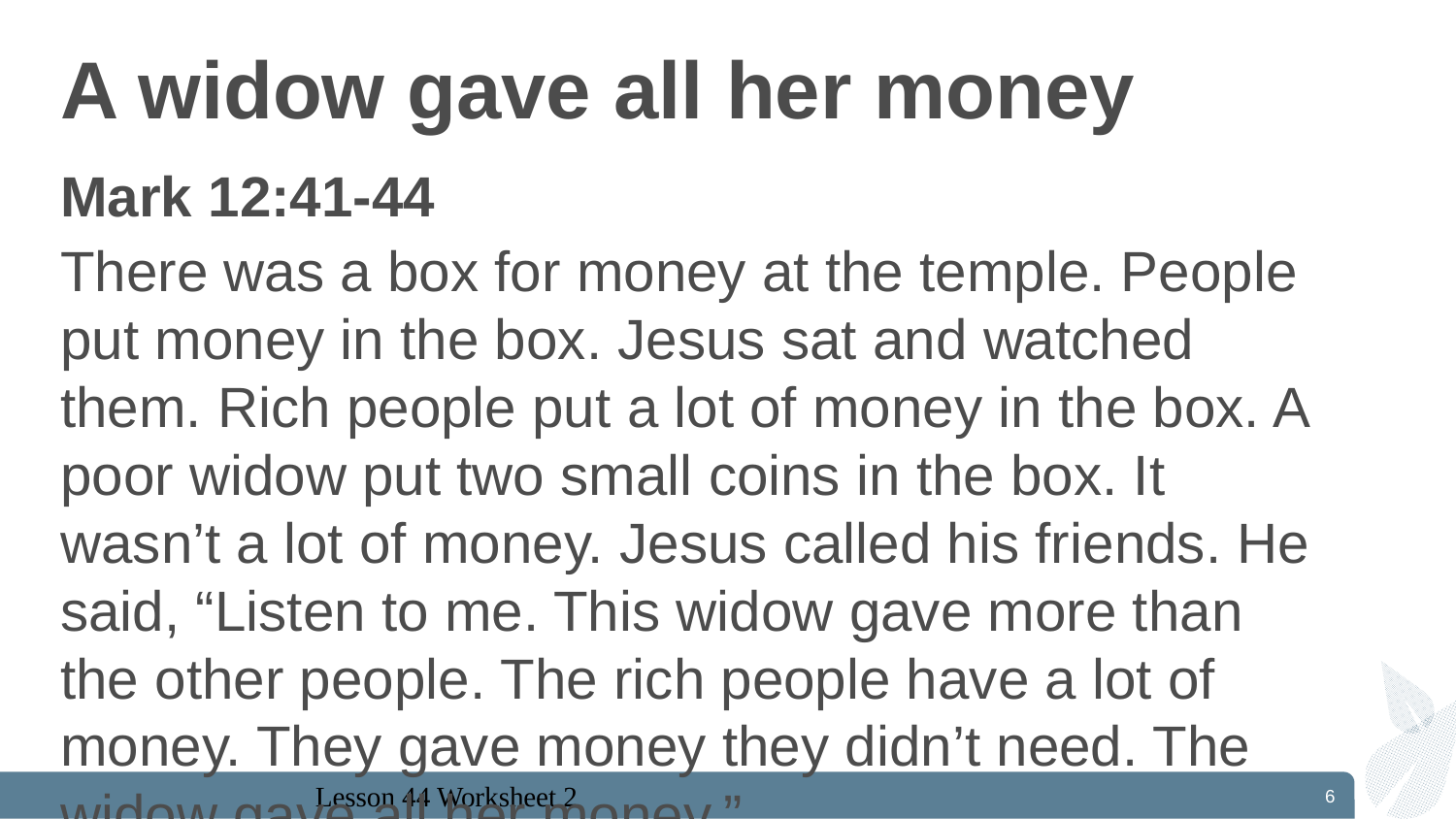

# A widow gave all her money
Mark 12:41-44
There was a box for money at the temple. People put money in the box. Jesus sat and watched them. Rich people put a lot of money in the box. A poor widow put two small coins in the box. It wasn’t a lot of money. Jesus called his friends. He said, “Listen to me. This widow gave more than the other people. The rich people have a lot of money. They gave money they didn’t need. The widow gave all her money.”
6
Lesson 44 Worksheet 2